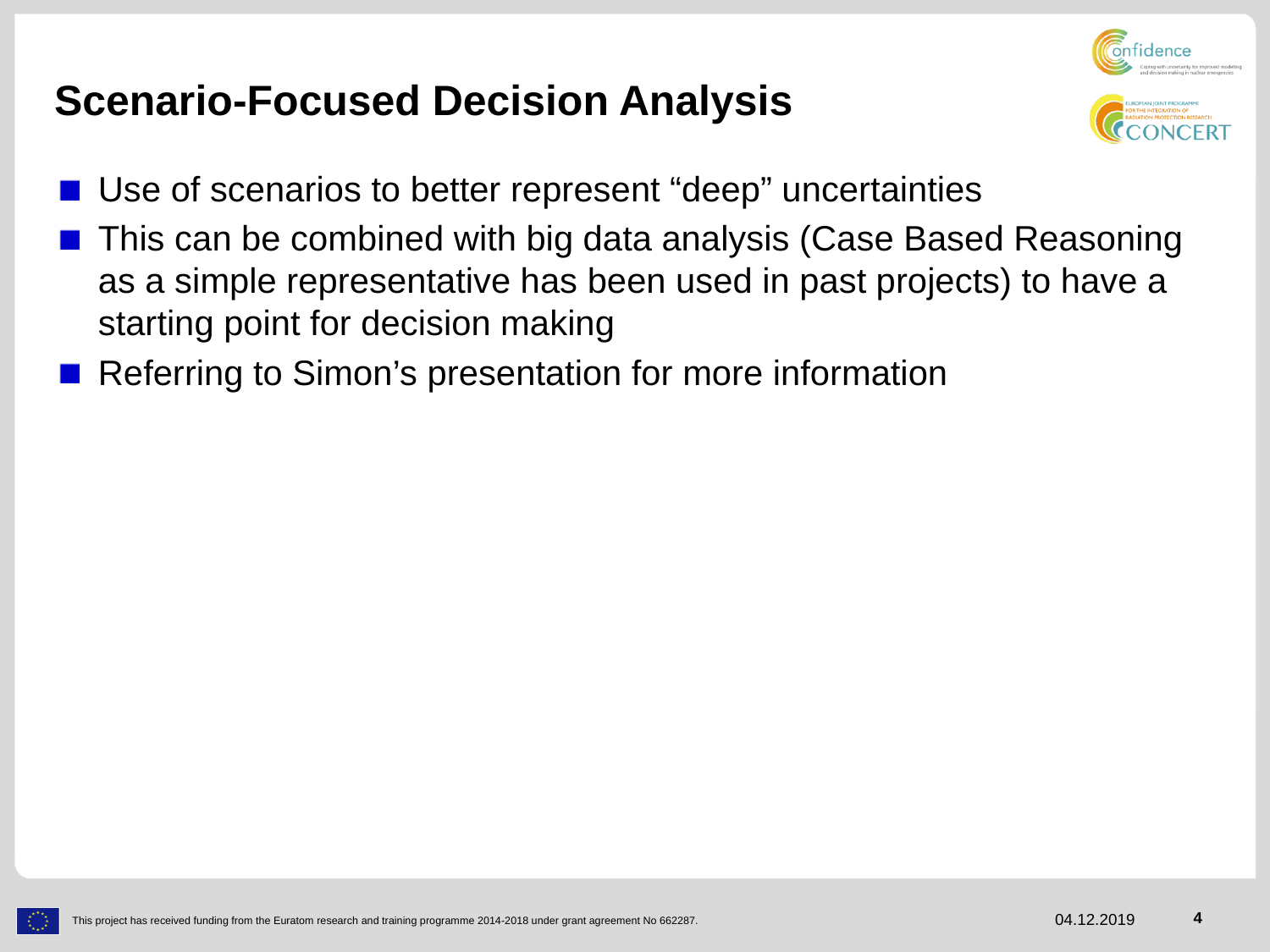

# Scenario-Focused Decision Analysis
Use of scenarios to better represent “deep” uncertainties
This can be combined with big data analysis (Case Based Reasoning as a simple representative has been used in past projects) to have a starting point for decision making
Referring to Simon’s presentation for more information